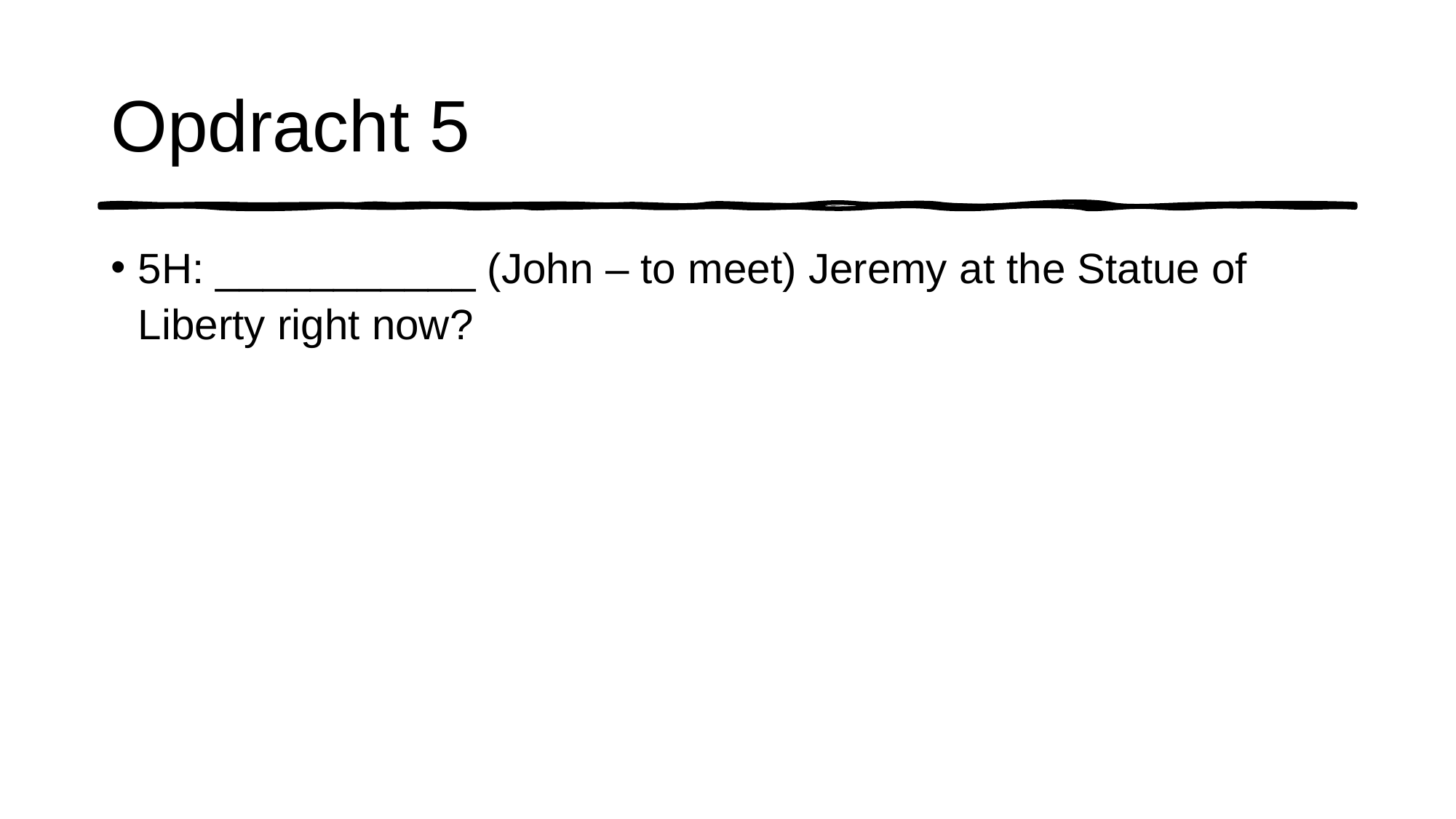

# Opdracht 5
5H: ___________ (John – to meet) Jeremy at the Statue of Liberty right now?